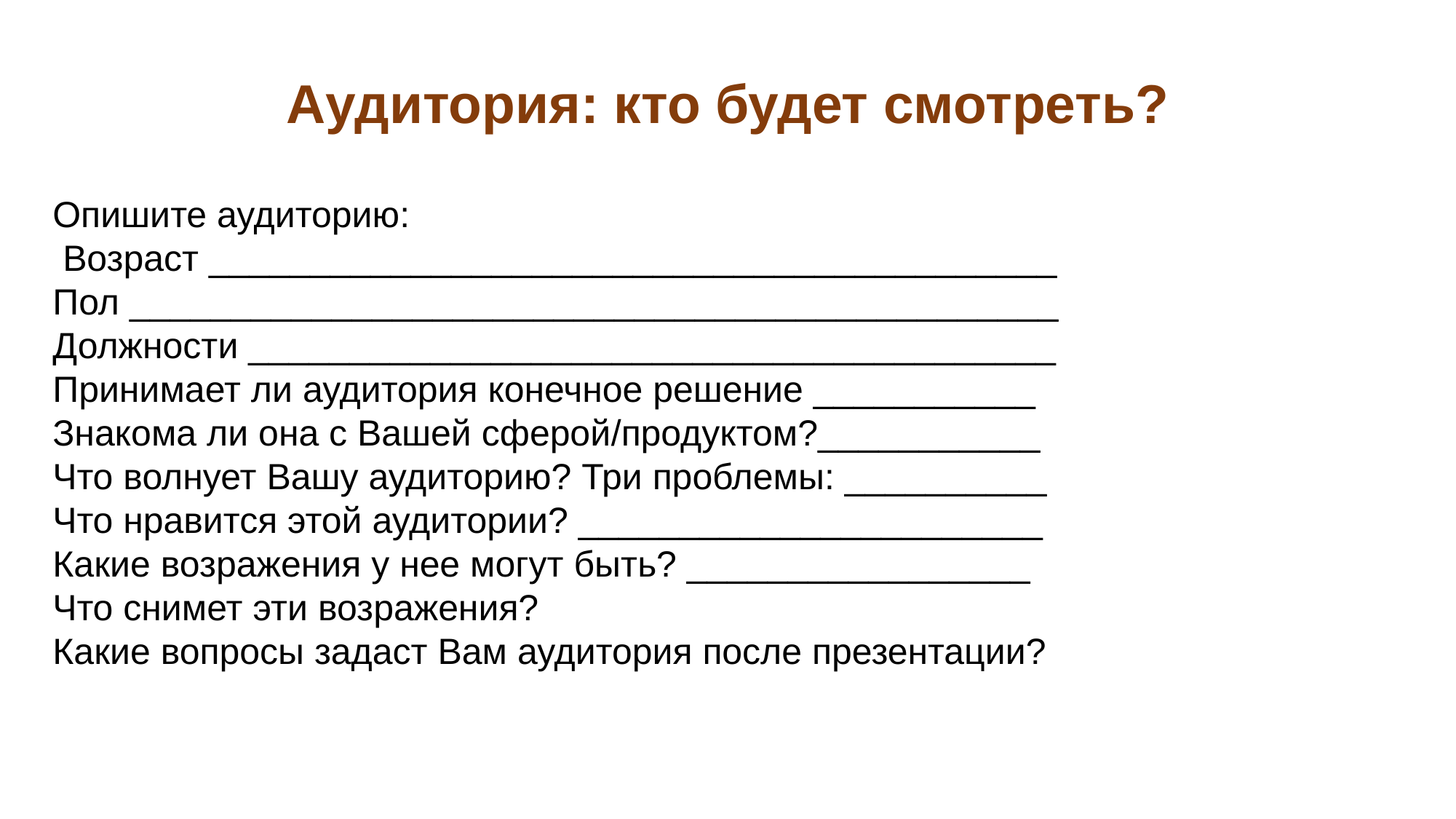

Аудитория: кто будет смотреть?
Опишите аудиторию:
 Возраст __________________________________________
Пол ______________________________________________
Должности ________________________________________
Принимает ли аудитория конечное решение ___________
Знакома ли она с Вашей сферой/продуктом?___________
Что волнует Вашу аудиторию? Три проблемы: __________
Что нравится этой аудитории? _______________________
Какие возражения у нее могут быть? _________________
Что снимет эти возражения?
Какие вопросы задаст Вам аудитория после презентации?